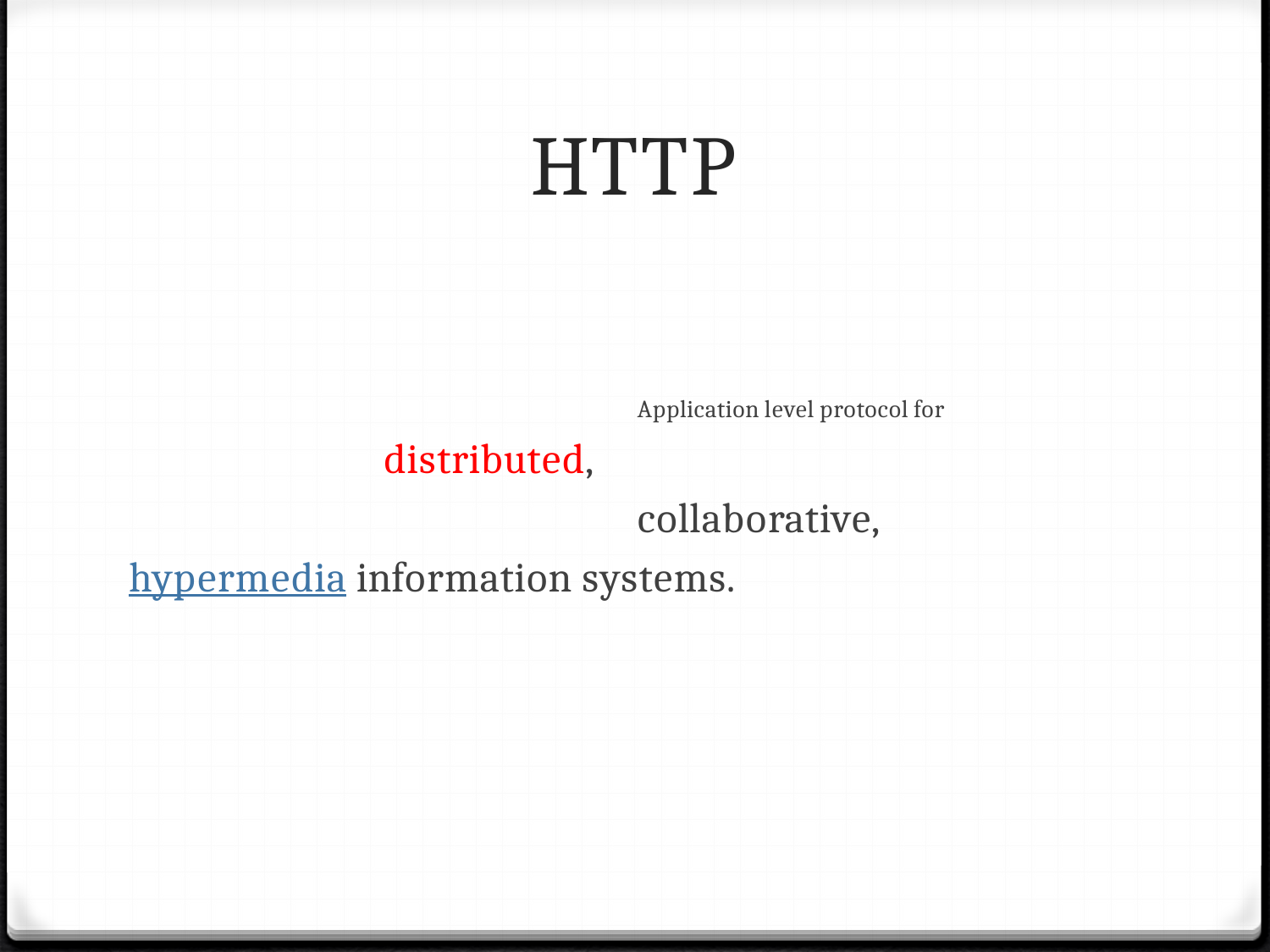

# HTTP

				Application level protocol for
		distributed,
				collaborative,
hypermedia information systems.